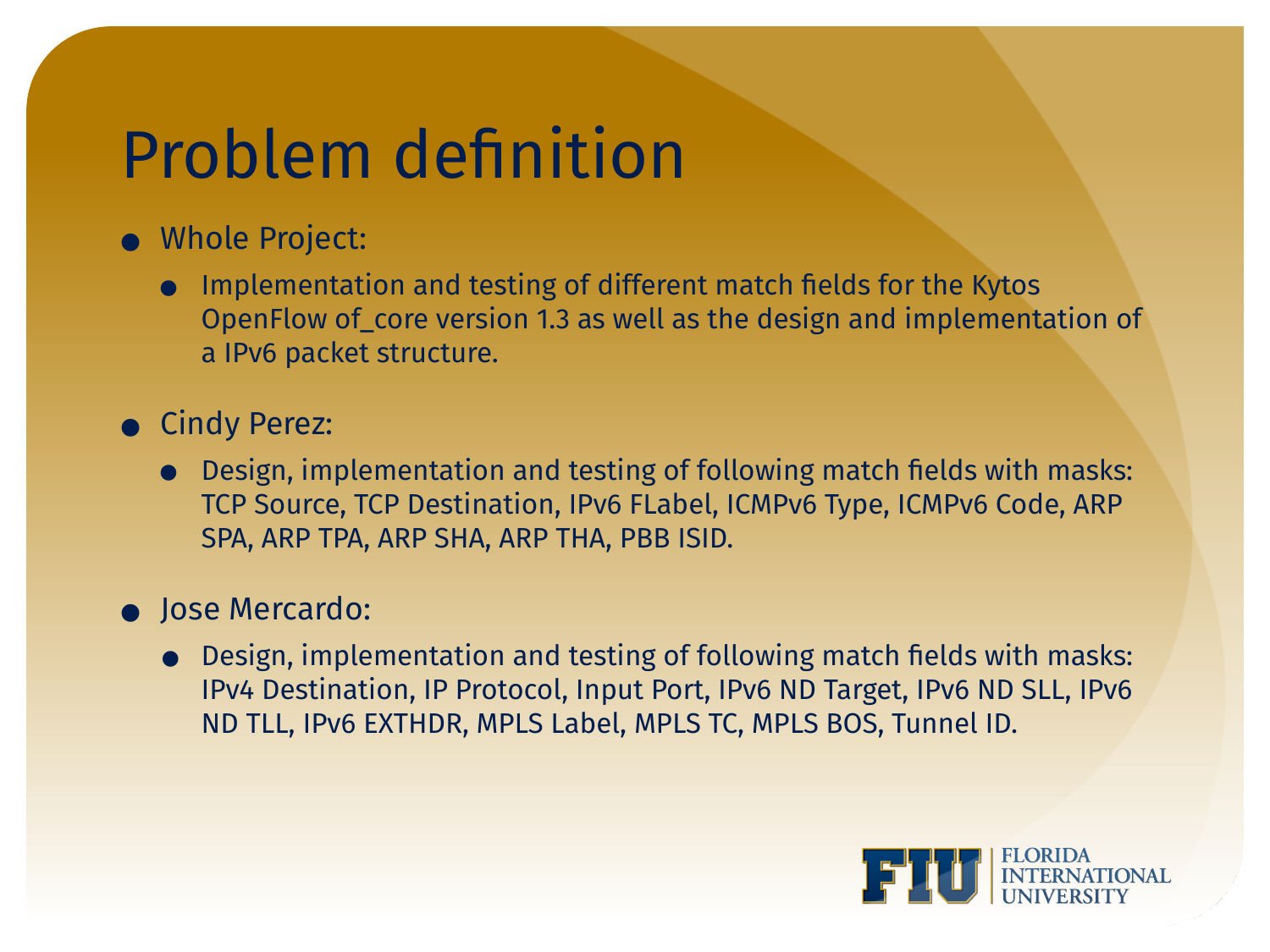

# Problem definition
Whole Project:
Implementation and testing of different match fields for the Kytos OpenFlow of_core version 1.3 as well as the design and implementation of a IPv6 packet structure.
Cindy Perez:
Design, implementation and testing of following match fields with masks: TCP Source, TCP Destination, IPv6 FLabel, ICMPv6 Type, ICMPv6 Code, ARP SPA, ARP TPA, ARP SHA, ARP THA, PBB ISID.
Jose Mercardo:
Design, implementation and testing of following match fields with masks: IPv4 Destination, IP Protocol, Input Port, IPv6 ND Target, IPv6 ND SLL, IPv6 ND TLL, IPv6 EXTHDR, MPLS Label, MPLS TC, MPLS BOS, Tunnel ID.